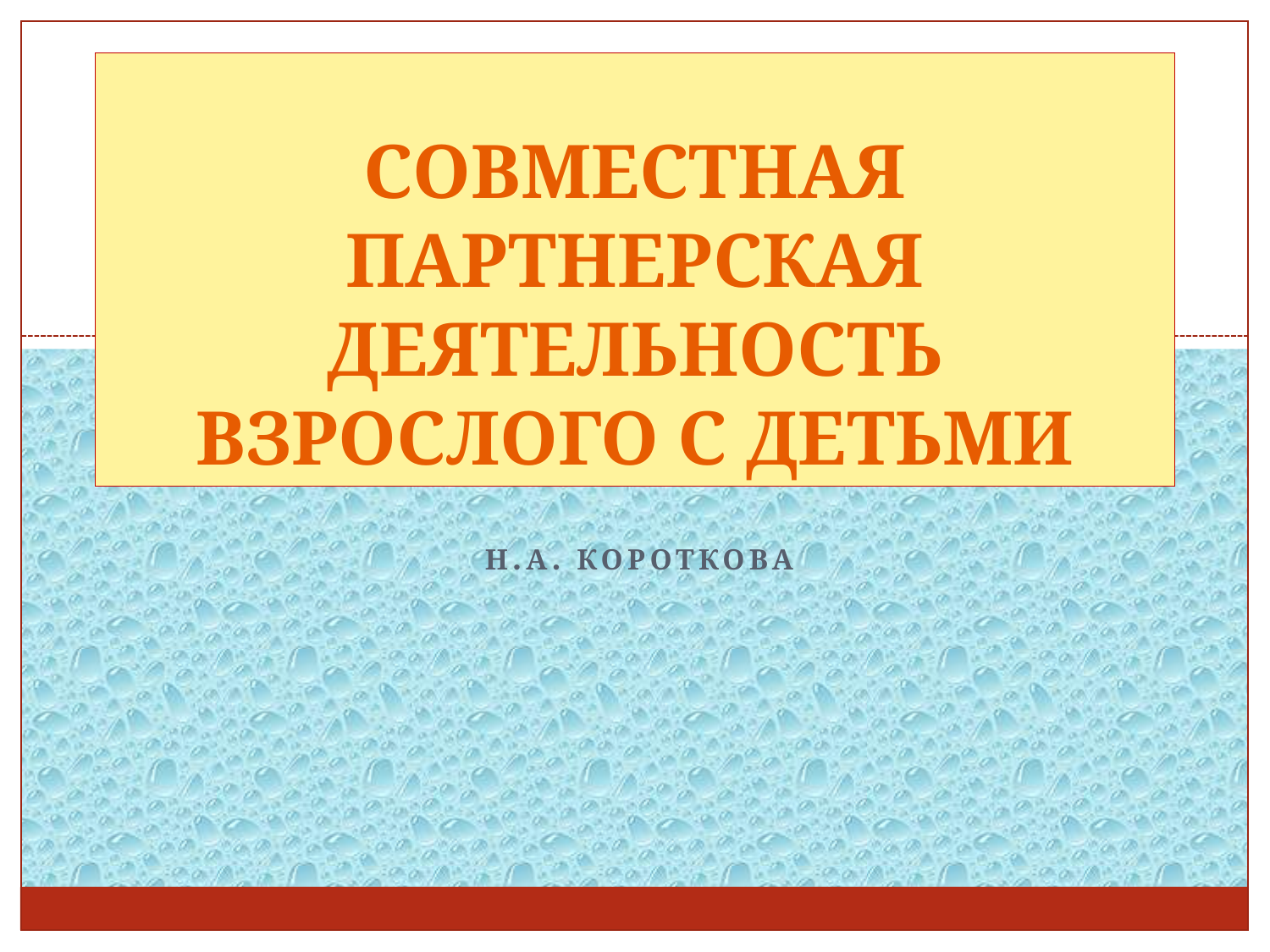

# Совместная партнерская деятельность взрослого с детьми
Н.А. Короткова